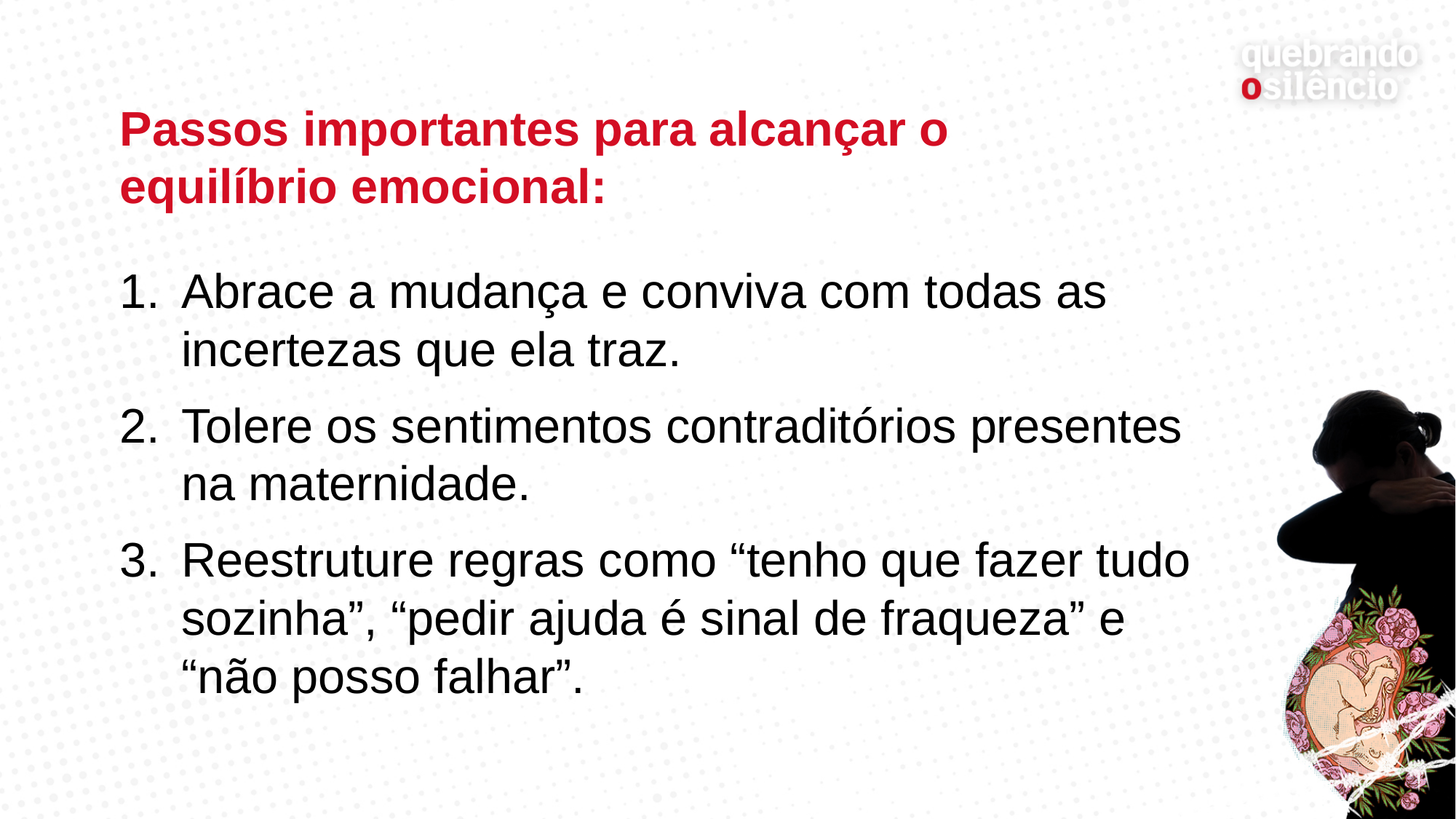

Passos importantes para alcançar o equilíbrio emocional:
Abrace a mudança e conviva com todas as incertezas que ela traz.
Tolere os sentimentos contraditórios presentes na maternidade.
Reestruture regras como “tenho que fazer tudo sozinha”, “pedir ajuda é sinal de fraqueza” e “não posso falhar”.